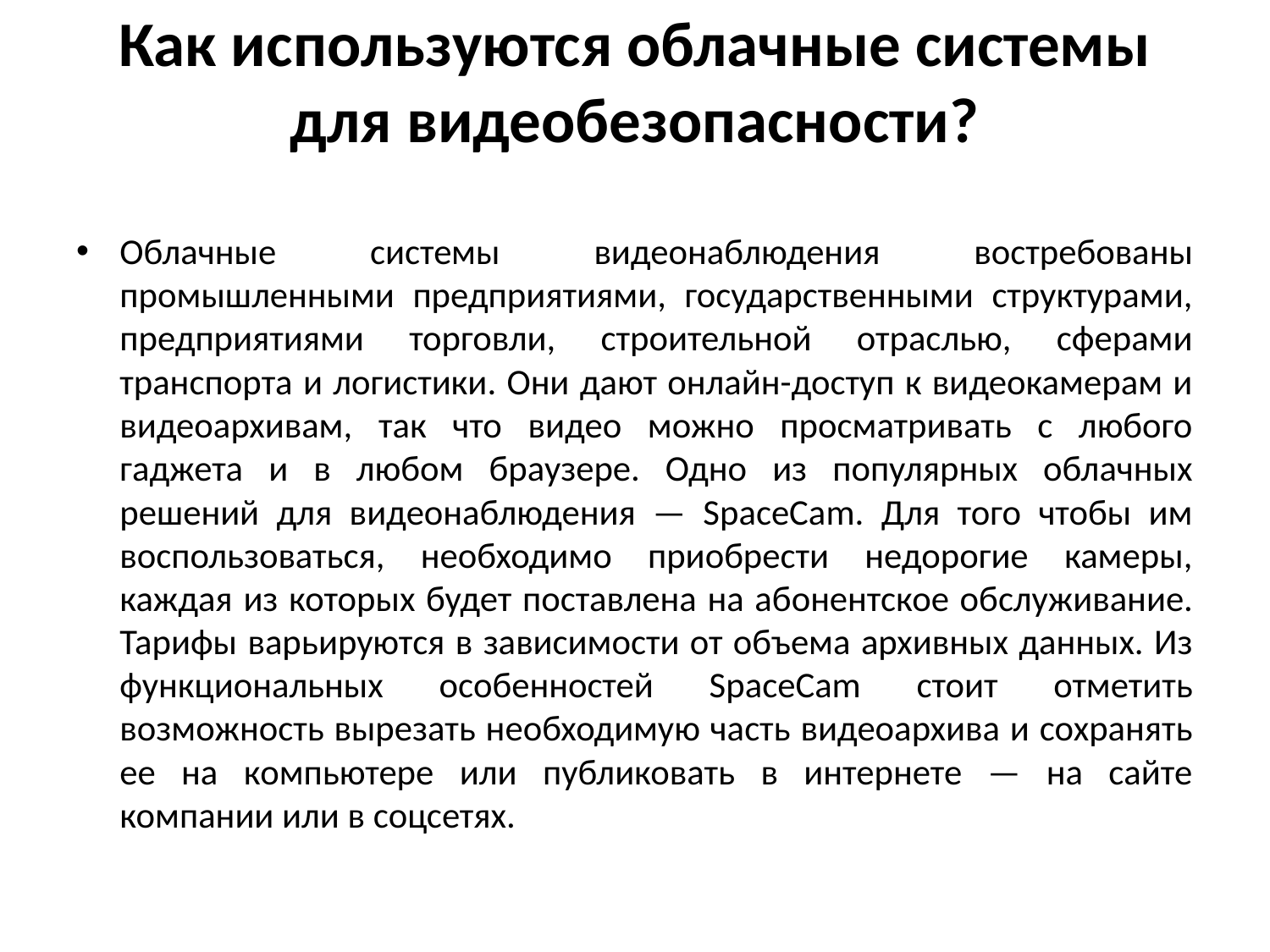

# Как используются облачные системы для видеобезопасности?
Облачные системы видеонаблюдения востребованы промышленными предприятиями, государственными структурами, предприятиями торговли, строительной отраслью, сферами транспорта и логистики. Они дают онлайн-доступ к видеокамерам и видеоархивам, так что видео можно просматривать с любого гаджета и в любом браузере. Одно из популярных облачных решений для видеонаблюдения — SpaceCam. Для того чтобы им воспользоваться, необходимо приобрести недорогие камеры, каждая из которых будет поставлена на абонентское обслуживание. Тарифы варьируются в зависимости от объема архивных данных. Из функциональных особенностей SpaceCam стоит отметить возможность вырезать необходимую часть видеоархива и сохранять ее на компьютере или публиковать в интернете — на сайте компании или в соцсетях.